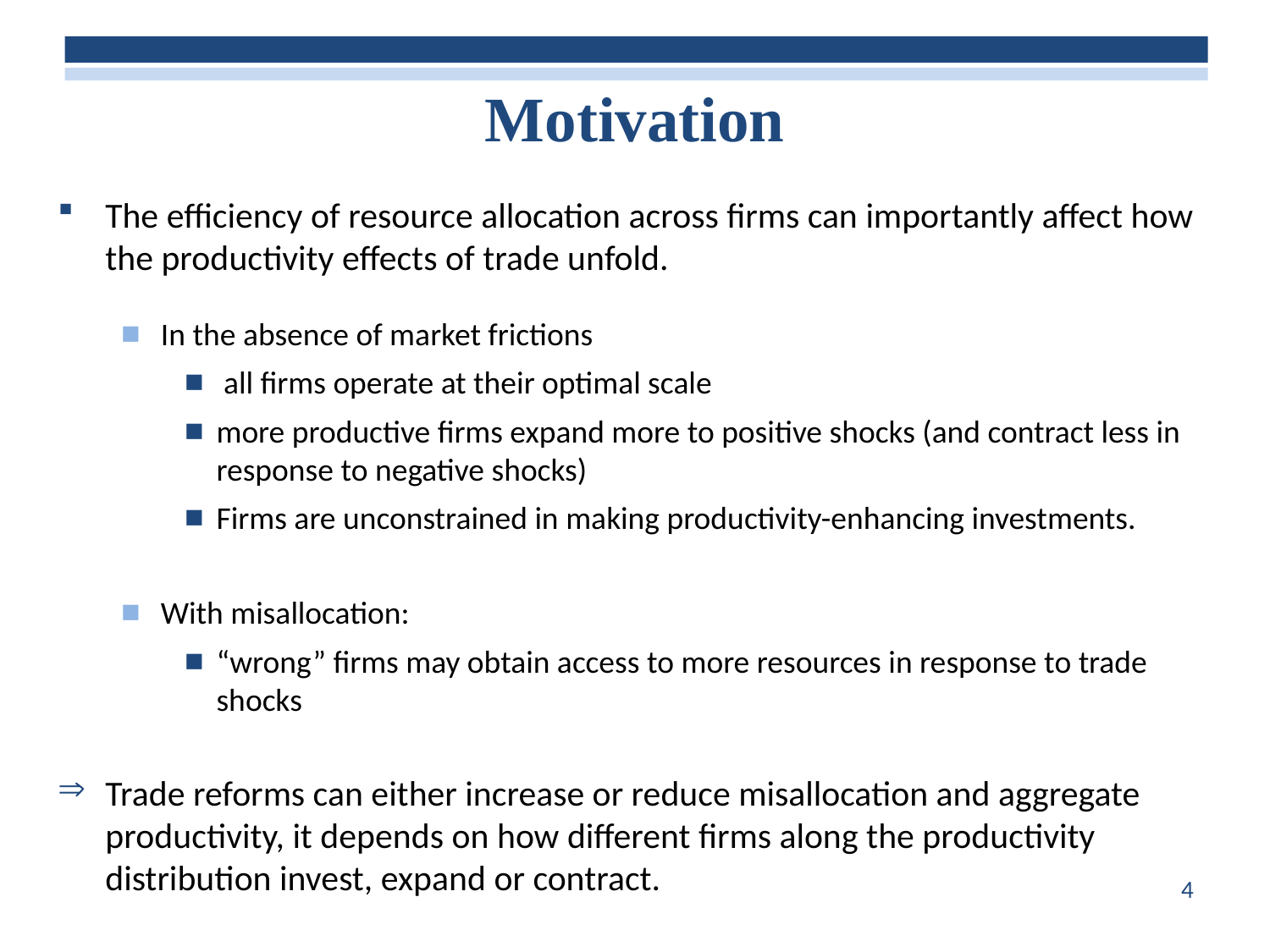

# Motivation
The efficiency of resource allocation across firms can importantly affect how the productivity effects of trade unfold.

In the absence of market frictions
 all firms operate at their optimal scale
more productive firms expand more to positive shocks (and contract less in response to negative shocks)
Firms are unconstrained in making productivity-enhancing investments.

With misallocation:
“wrong” firms may obtain access to more resources in response to trade shocks

Trade reforms can either increase or reduce misallocation and aggregate productivity, it depends on how different firms along the productivity distribution invest, expand or contract.

4